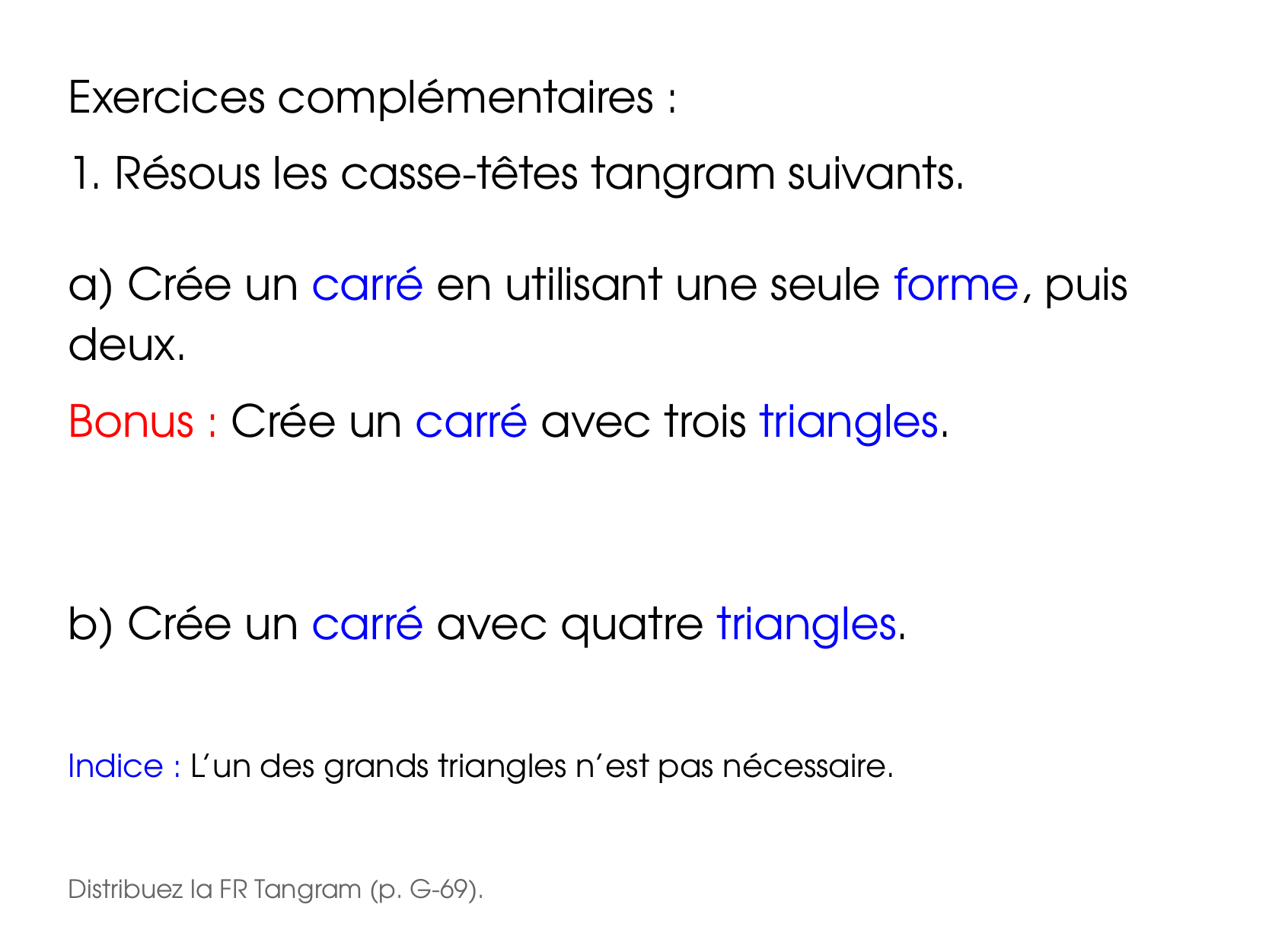

Exercices complémentaires :
1. Résous les casse-têtes tangram suivants.
a) Crée un carré en utilisant une seule forme, puis deux.
Bonus : Crée un carré avec trois triangles.
b) Crée un carré avec quatre triangles.

Indice : L’un des grands triangles n’est pas nécessaire.
Distribuez la FR Tangram (p. G-69).